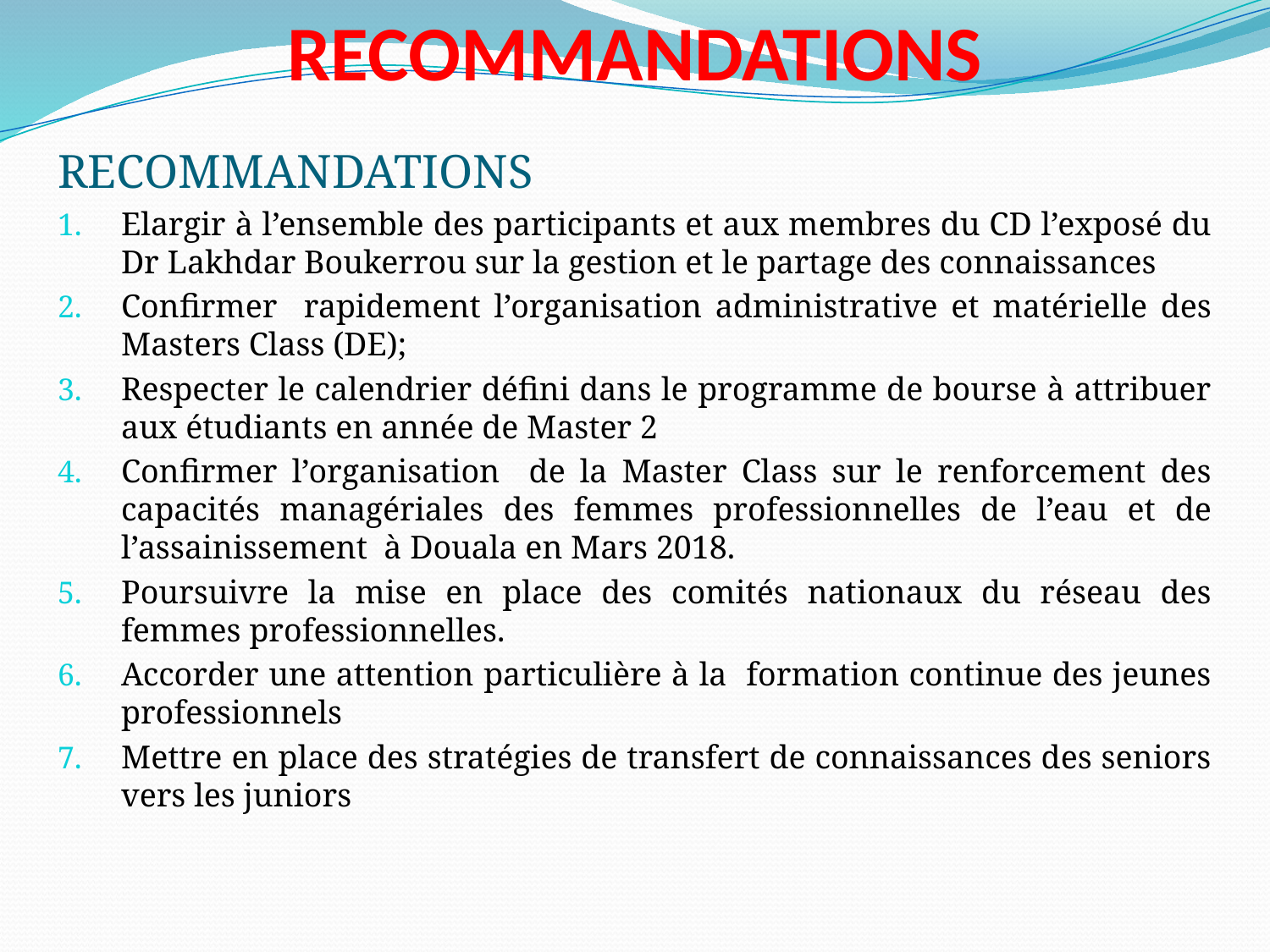

# RECOMMANDATIONS
RECOMMANDATIONS
Elargir à l’ensemble des participants et aux membres du CD l’exposé du Dr Lakhdar Boukerrou sur la gestion et le partage des connaissances
Confirmer  rapidement l’organisation administrative et matérielle des Masters Class (DE);
Respecter le calendrier défini dans le programme de bourse à attribuer aux étudiants en année de Master 2
Confirmer l’organisation  de la Master Class sur le renforcement des capacités managériales des femmes professionnelles de l’eau et de l’assainissement  à Douala en Mars 2018.
Poursuivre la mise en place des comités nationaux du réseau des femmes professionnelles.
Accorder une attention particulière à la  formation continue des jeunes professionnels
Mettre en place des stratégies de transfert de connaissances des seniors vers les juniors